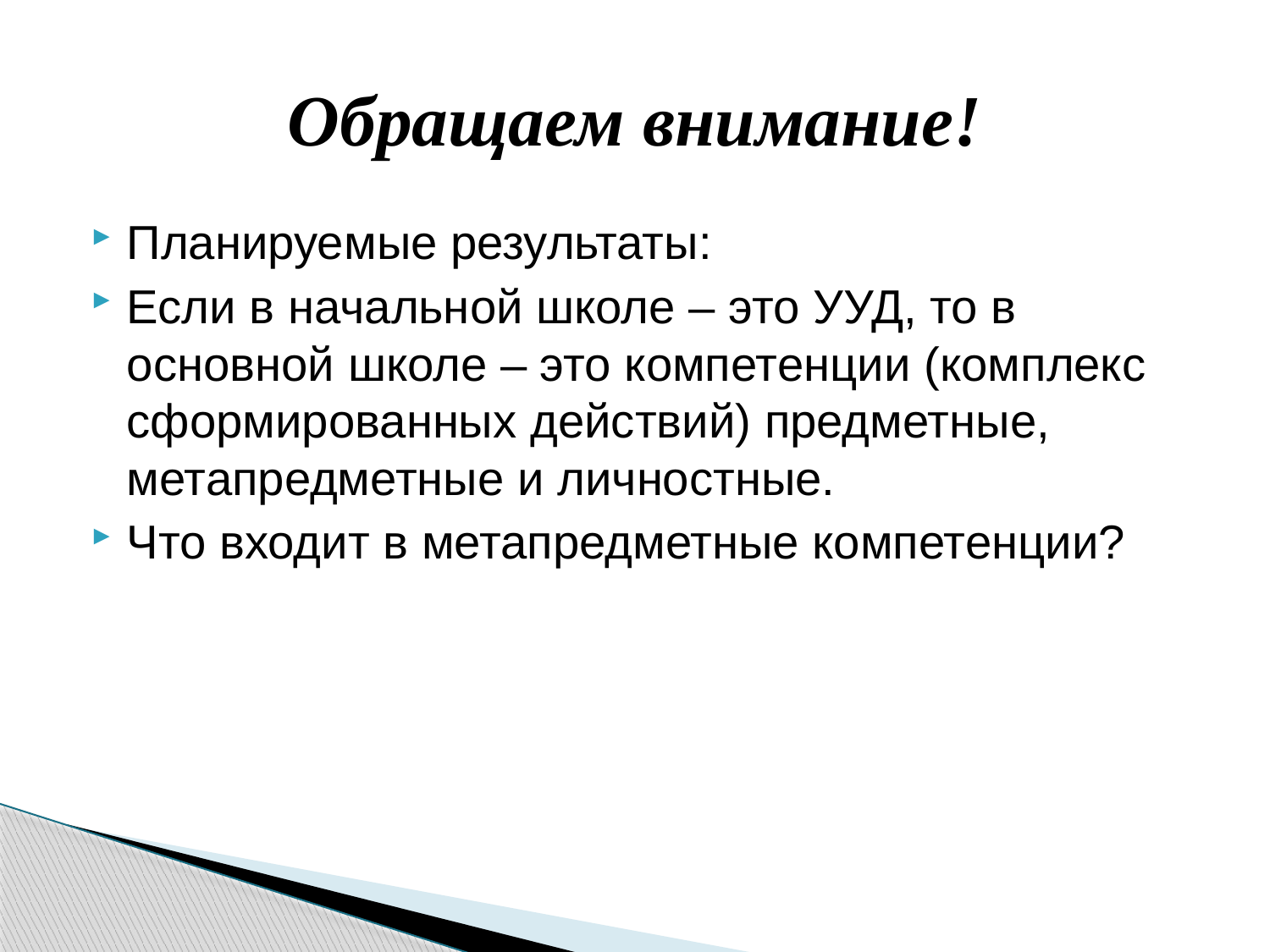

# Обращаем внимание!
Планируемые результаты:
Если в начальной школе – это УУД, то в основной школе – это компетенции (комплекс сформированных действий) предметные, метапредметные и личностные.
Что входит в метапредметные компетенции?